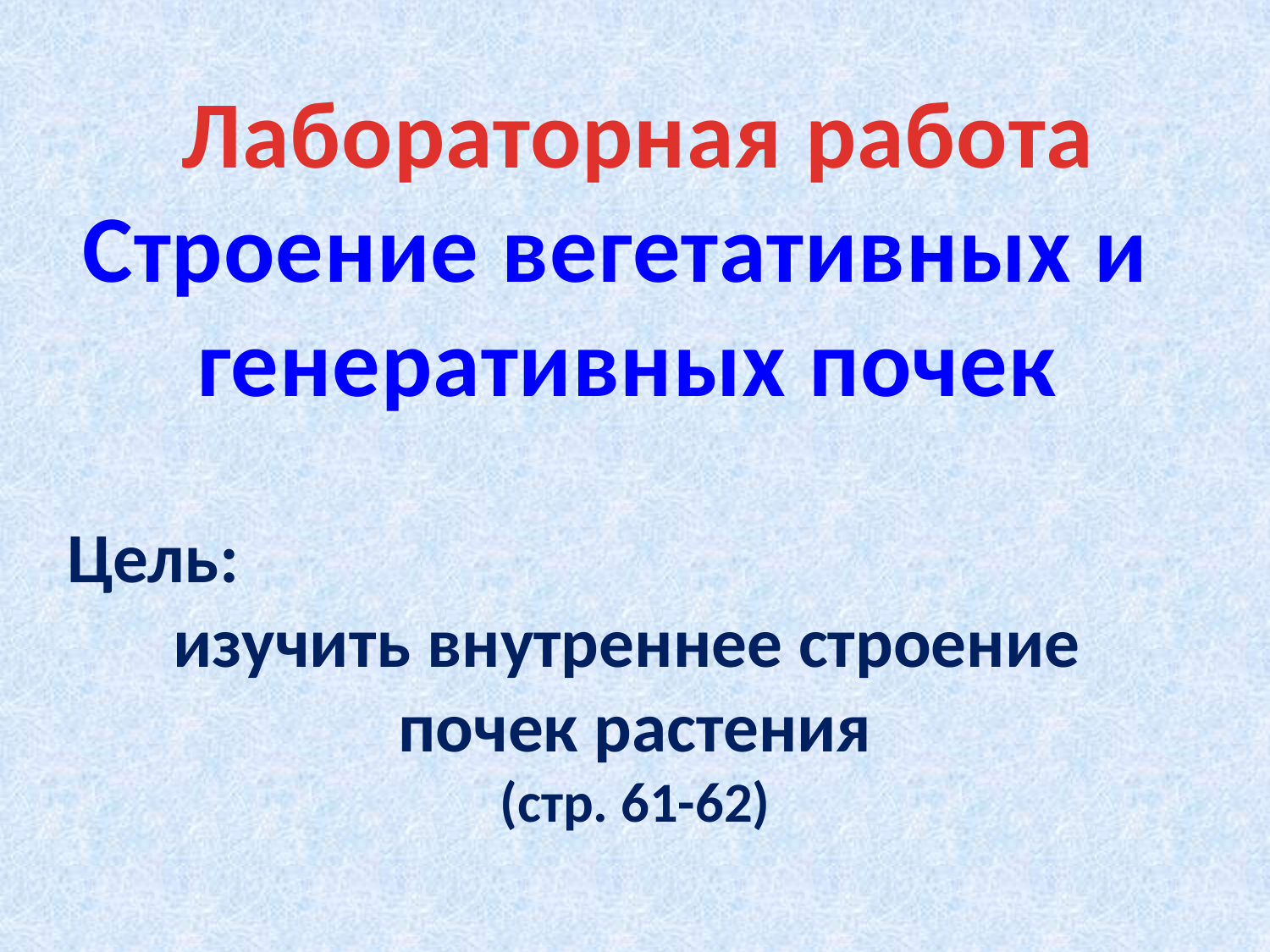

Лабораторная работа
Строение вегетативных и
генеративных почек
Цель:
изучить внутреннее строение
почек растения
(стр. 61-62)